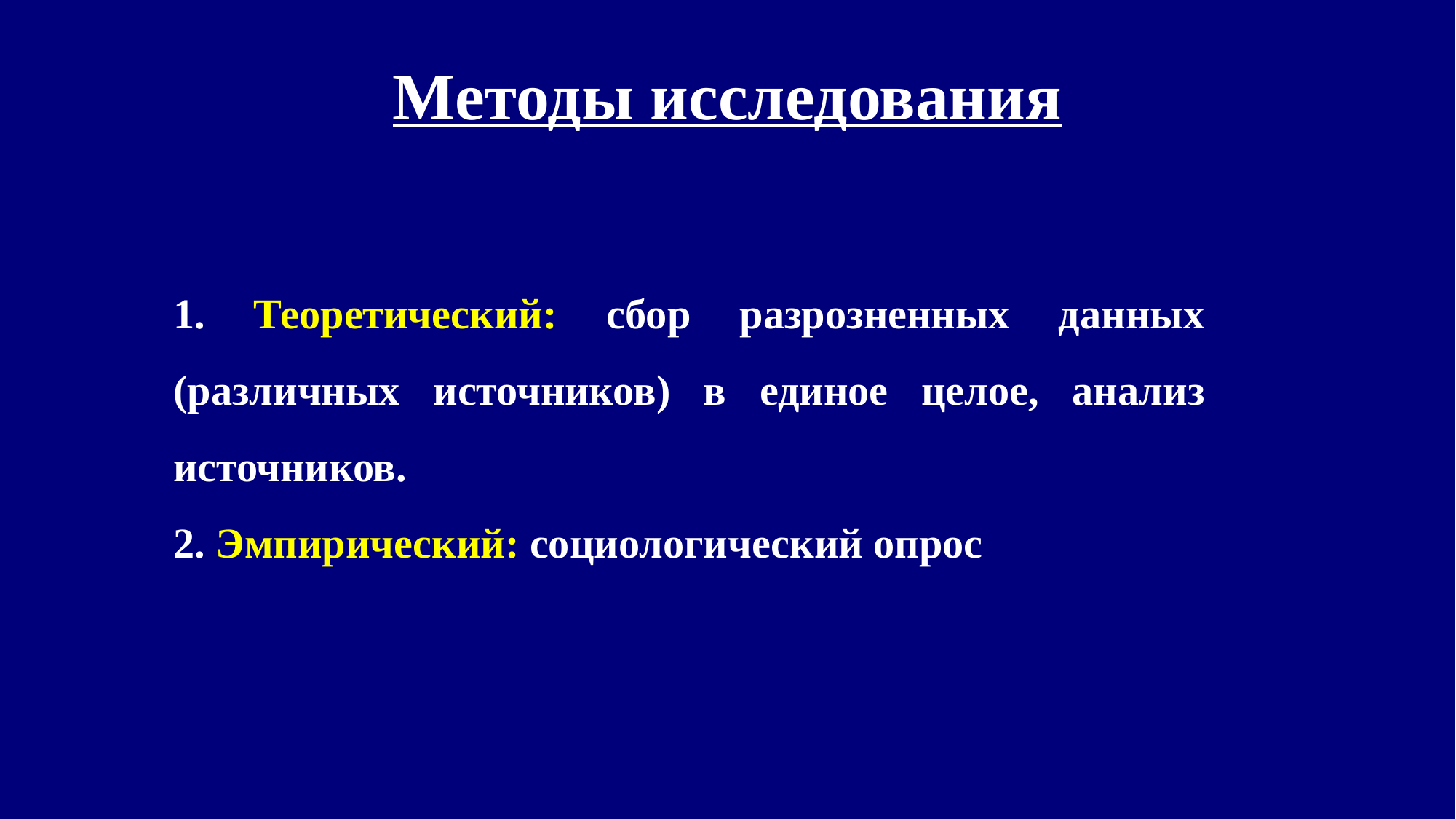

# Методы исследования
1. Теоретический: сбор разрозненных данных (различных источников) в единое целое, анализ источников.
2. Эмпирический: социологический опрос

8